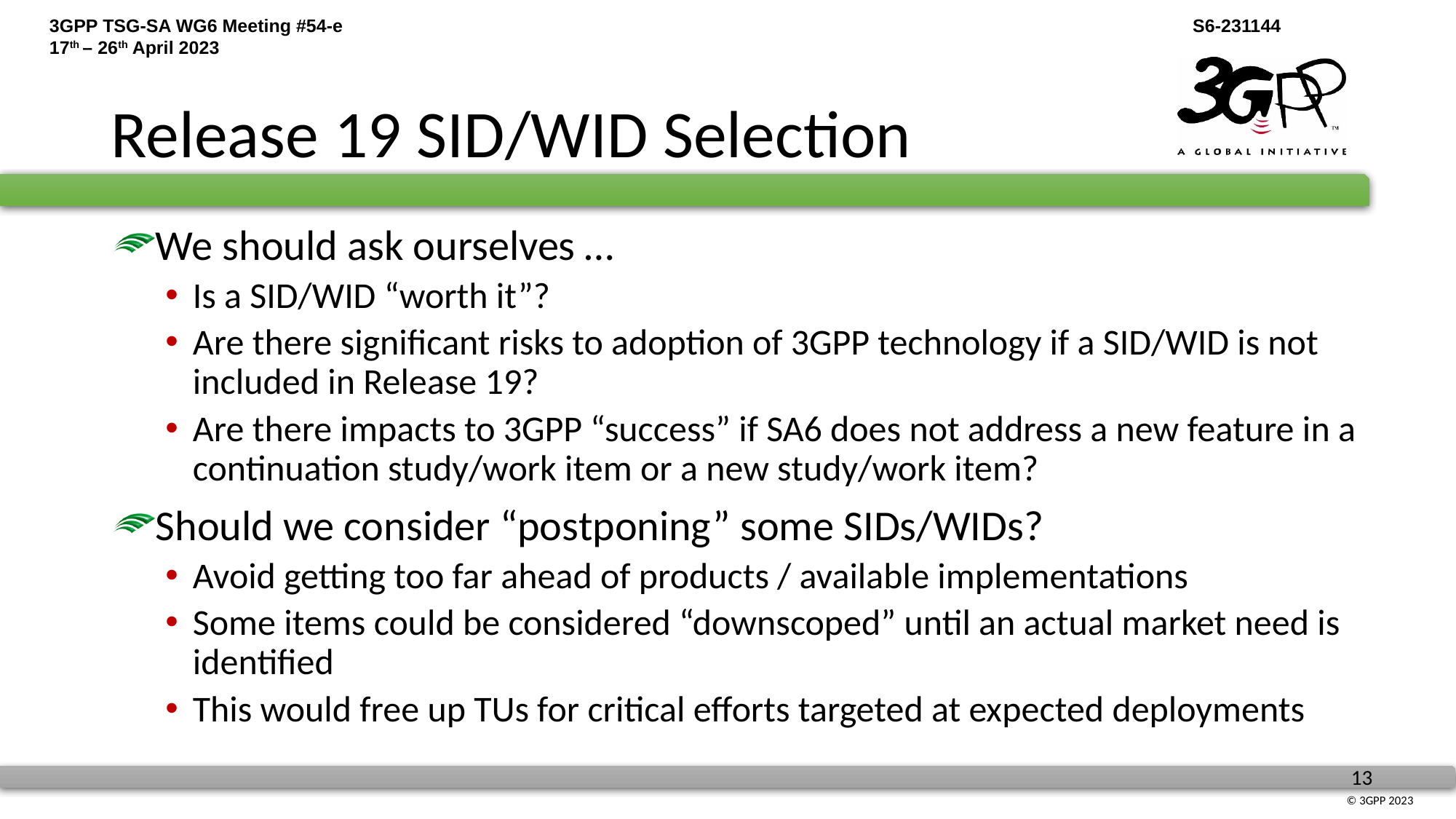

# Release 19 SID/WID Selection
We should ask ourselves …
Is a SID/WID “worth it”?
Are there significant risks to adoption of 3GPP technology if a SID/WID is not included in Release 19?
Are there impacts to 3GPP “success” if SA6 does not address a new feature in a continuation study/work item or a new study/work item?
Should we consider “postponing” some SIDs/WIDs?
Avoid getting too far ahead of products / available implementations
Some items could be considered “downscoped” until an actual market need is identified
This would free up TUs for critical efforts targeted at expected deployments